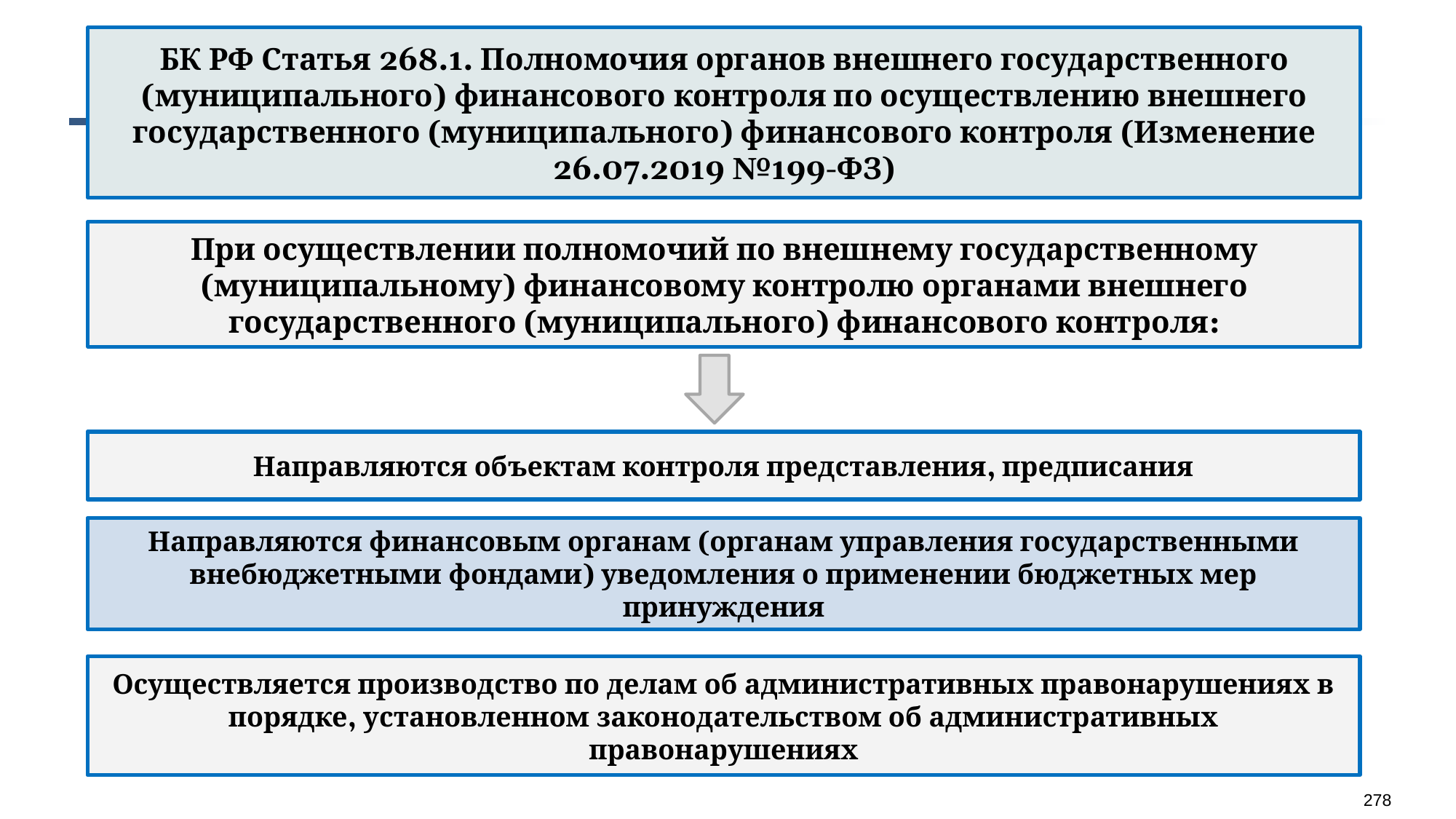

БК РФ Статья 268.1. Полномочия органов внешнего государственного (муниципального) финансового контроля по осуществлению внешнего государственного (муниципального) финансового контроля (Изменение 26.07.2019 №199-ФЗ)
При осуществлении полномочий по внешнему государственному (муниципальному) финансовому контролю органами внешнего государственного (муниципального) финансового контроля:

Направляются объектам контроля представления, предписания
Направляются финансовым органам (органам управления государственными внебюджетными фондами) уведомления о применении бюджетных мер принуждения
Осуществляется производство по делам об административных правонарушениях в порядке, установленном законодательством об административных правонарушениях